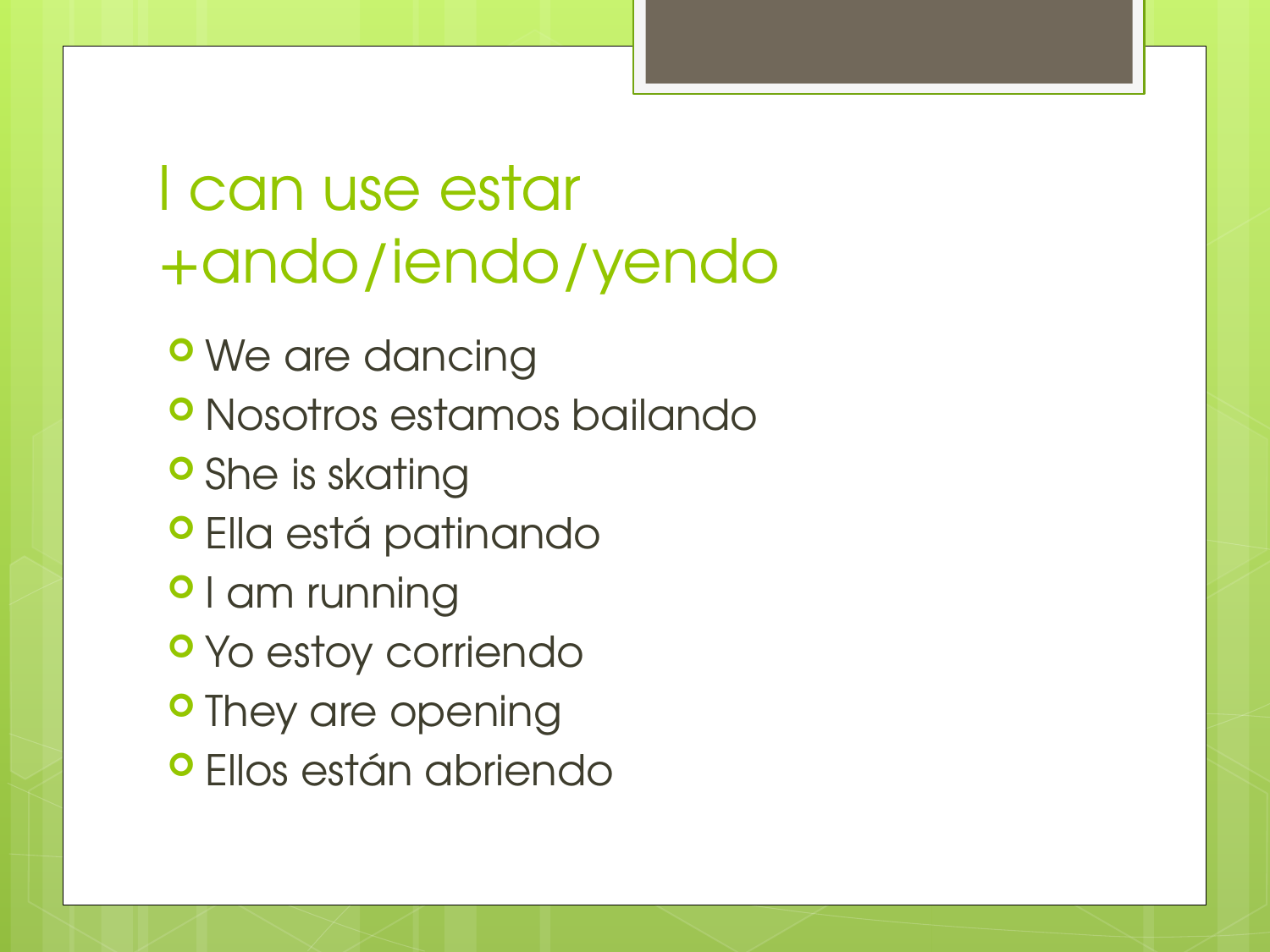

# I can use estar +ando/iendo/yendo
We are dancing
Nosotros estamos bailando
She is skating
Ella está patinando
I am running
Yo estoy corriendo
They are opening
Ellos están abriendo